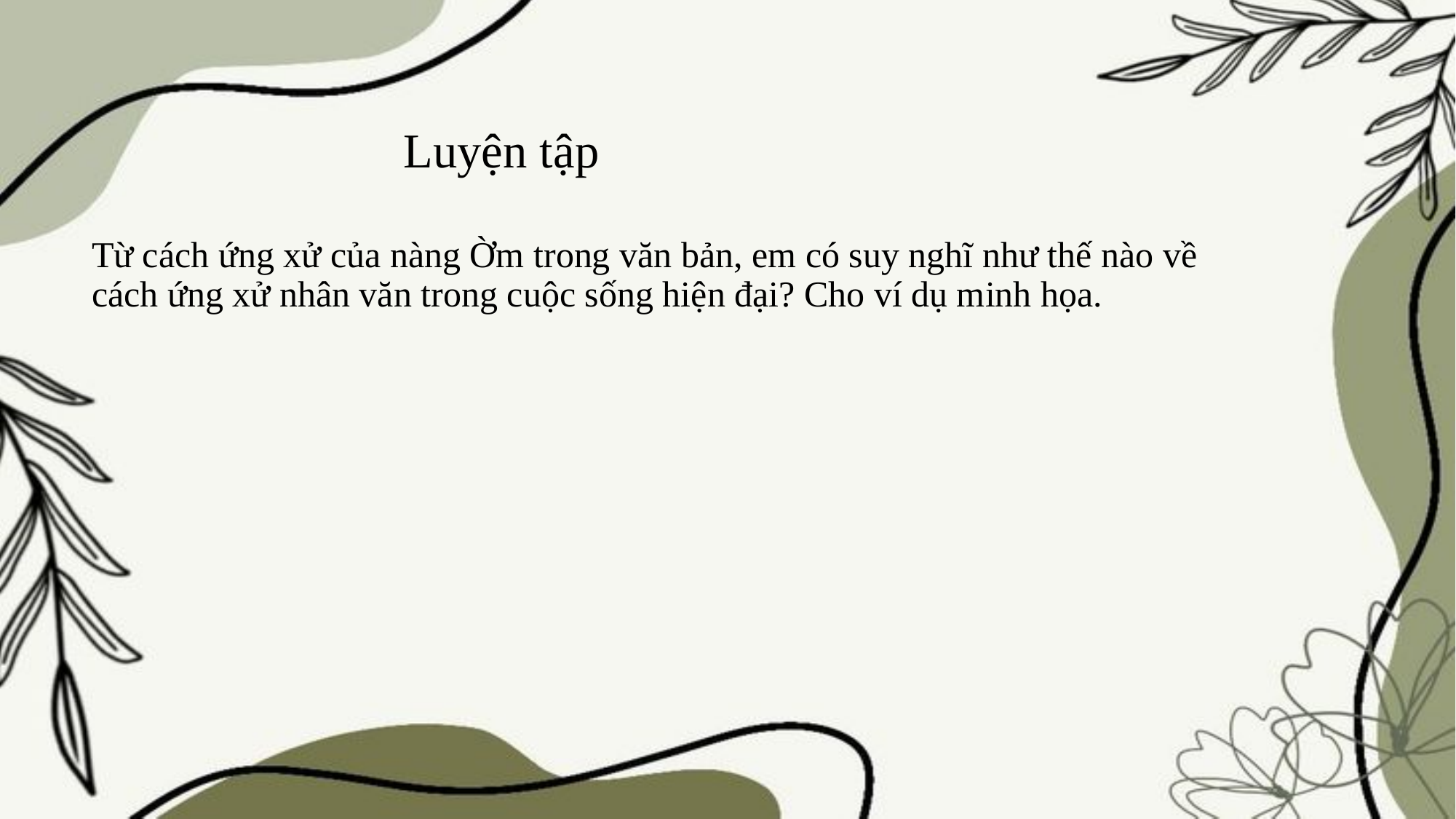

# Luyện tập
Từ cách ứng xử của nàng Ờm trong văn bản, em có suy nghĩ như thế nào về cách ứng xử nhân văn trong cuộc sống hiện đại? Cho ví dụ minh họa.